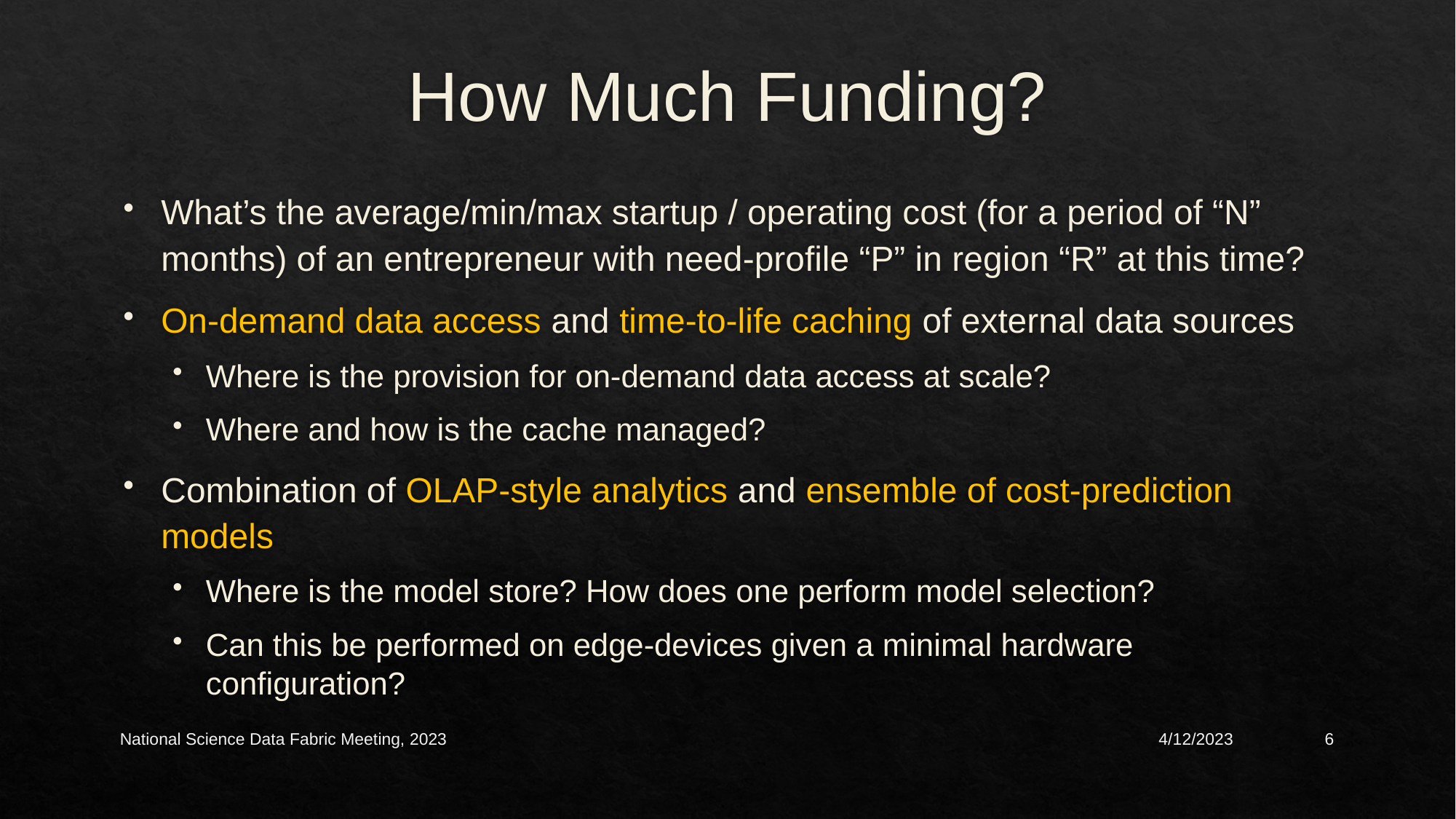

# How Much Funding?
What’s the average/min/max startup / operating cost (for a period of “N” months) of an entrepreneur with need-profile “P” in region “R” at this time?
On-demand data access and time-to-life caching of external data sources
Where is the provision for on-demand data access at scale?
Where and how is the cache managed?
Combination of OLAP-style analytics and ensemble of cost-prediction models
Where is the model store? How does one perform model selection?
Can this be performed on edge-devices given a minimal hardware configuration?
National Science Data Fabric Meeting, 2023
4/12/2023
6